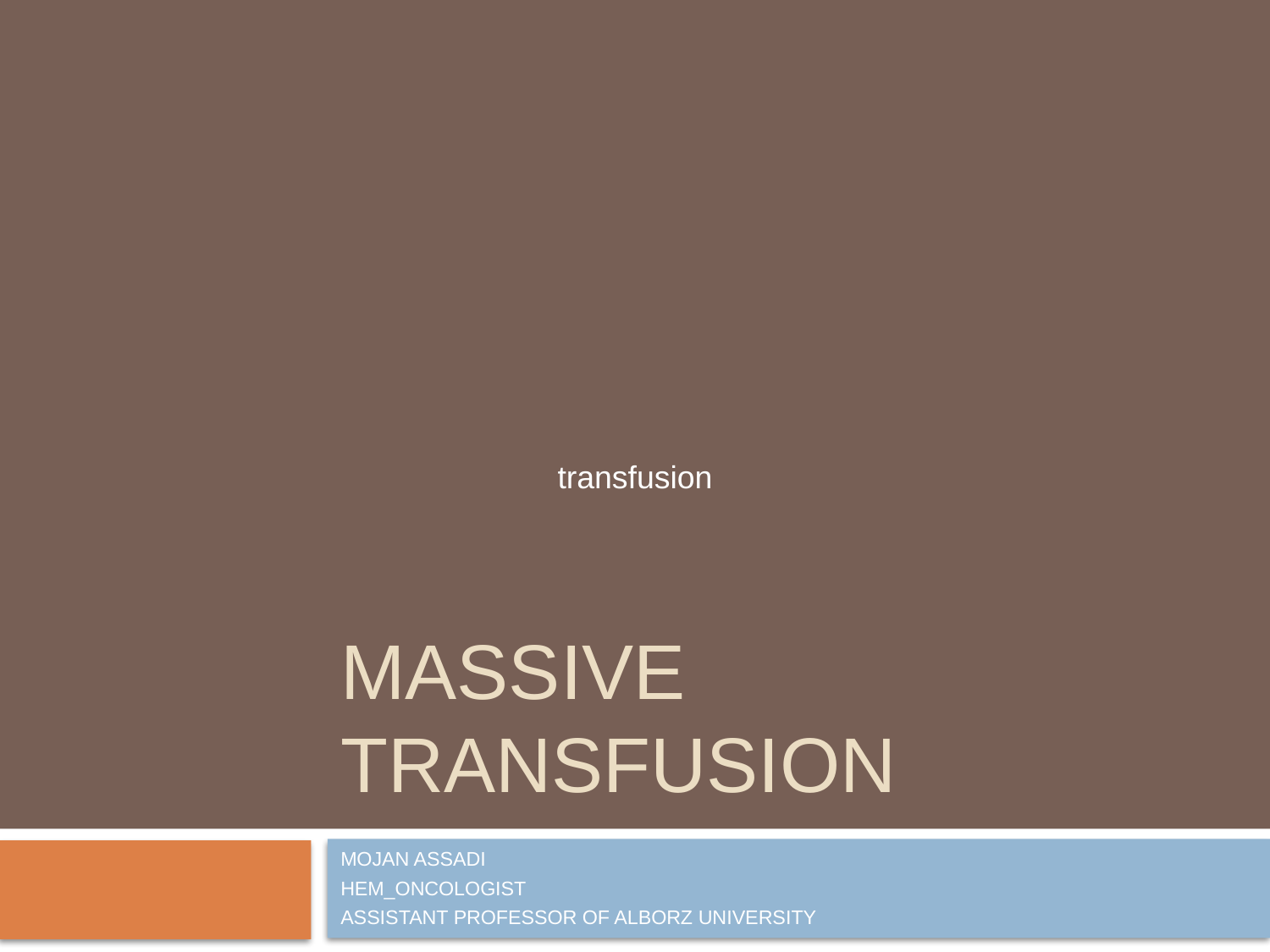

transfusion
# MASSIVE TRANSFUSION
MOJAN ASSADI
HEM_ONCOLOGIST
ASSISTANT PROFESSOR OF ALBORZ UNIVERSITY